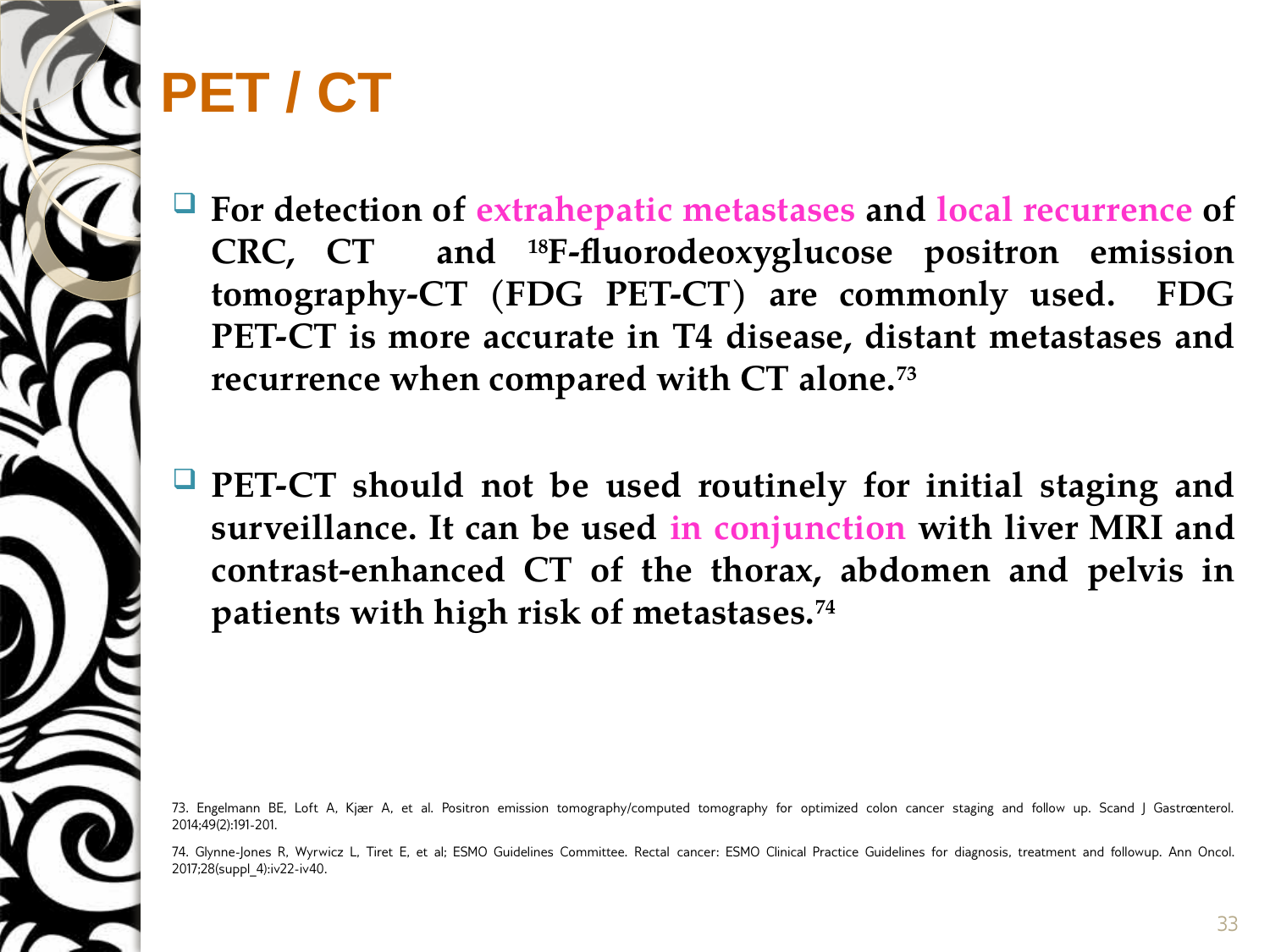

# PET / CT
For detection of extrahepatic metastases and local recurrence of CRC, CT  and 18F-fluorodeoxyglucose positron emission tomography-CT (FDG PET-CT) are commonly used.  FDG PET-CT is more accurate in T4 disease, distant metastases and recurrence when compared with CT alone.73

PET-CT should not be used routinely for initial staging and surveillance. It can be used in conjunction with liver MRI and contrast-enhanced CT of the thorax, abdomen and pelvis in patients with high risk of metastases.74

73. Engelmann BE, Loft A, Kjær A, et al. Positron emission tomography/computed tomography for optimized colon cancer staging and follow up. Scand J Gastroenterol. 2014;49(2):191-201.
74. Glynne-Jones R, Wyrwicz L, Tiret E, et al; ESMO Guidelines Committee. Rectal cancer: ESMO Clinical Practice Guidelines for diagnosis, treatment and followup. Ann Oncol. 2017;28(suppl_4):iv22-iv40.
33